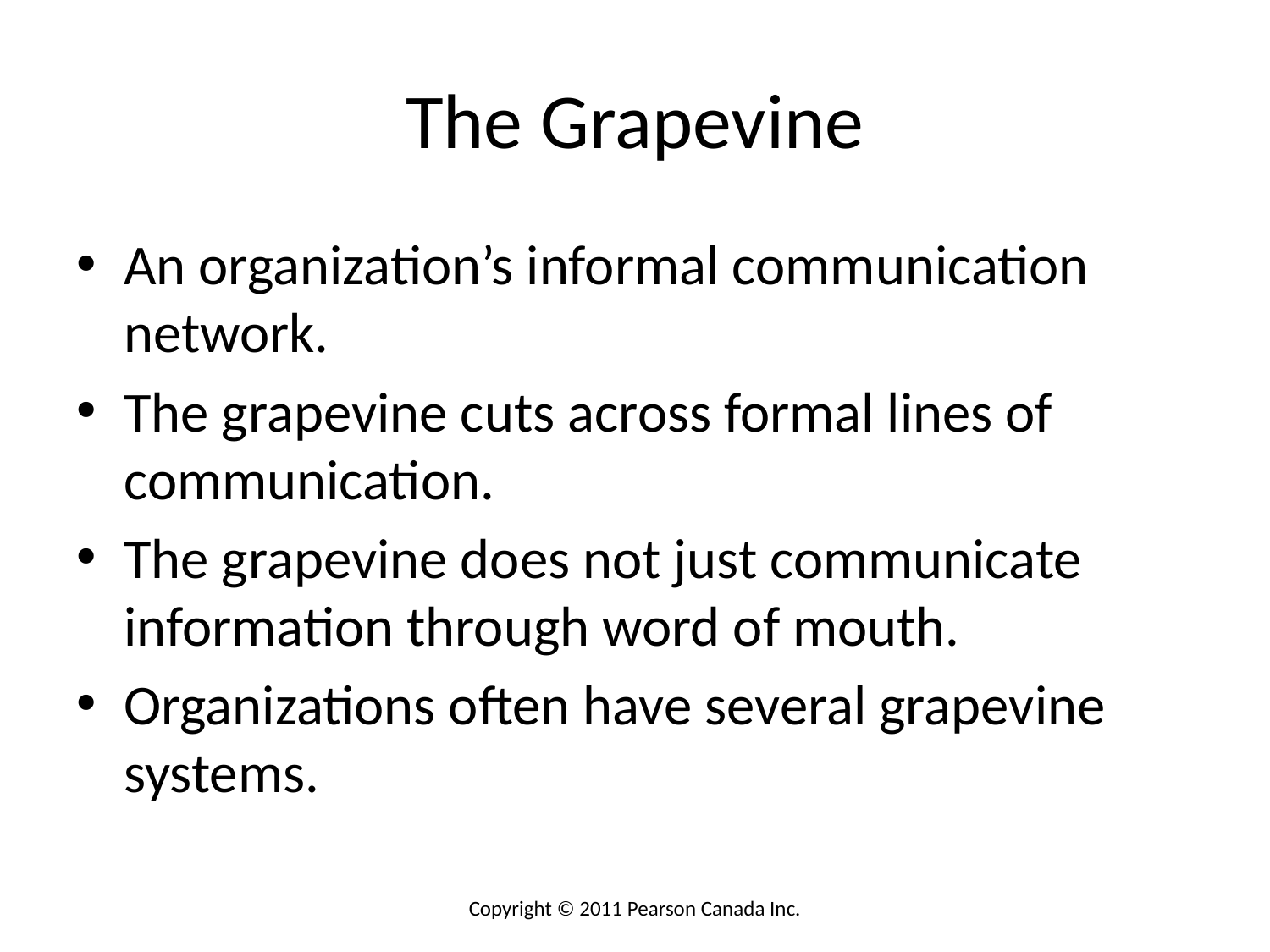

# The Grapevine
An organization’s informal communication network.
The grapevine cuts across formal lines of communication.
The grapevine does not just communicate information through word of mouth.
Organizations often have several grapevine systems.

Copyright © 2011 Pearson Canada Inc.